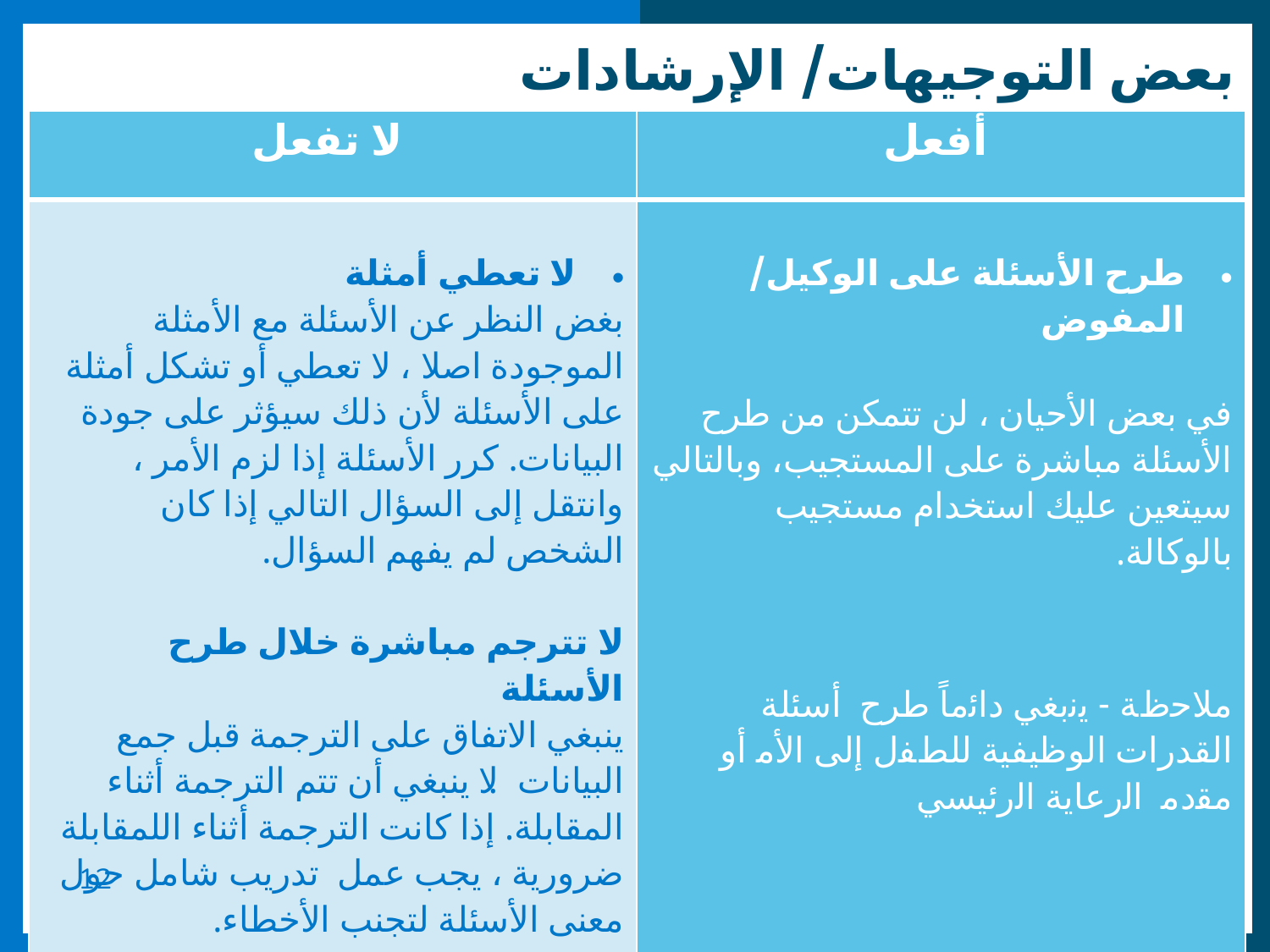

# بعض التوجيهات/ الإرشادات
| لا تفعل | أفعل |
| --- | --- |
| لا تعطي أمثلة بغض النظر عن الأسئلة مع الأمثلة الموجودة اصلا ، لا تعطي أو تشكل أمثلة على الأسئلة لأن ذلك سيؤثر على جودة البيانات. كرر الأسئلة إذا لزم الأمر ، وانتقل إلى السؤال التالي إذا كان الشخص لم يفهم السؤال. لا تترجم مباشرة خلال طرح الأسئلة ينبغي الاتفاق على الترجمة قبل جمع البيانات. لا ينبغي أن تتم الترجمة أثناء المقابلة. إذا كانت الترجمة أثناء اللمقابلة ضرورية ، يجب عمل تدريب شامل حول معنى الأسئلة لتجنب الأخطاء. | طرح الأسئلة على الوكيل/ المفوض في بعض الأحيان ، لن تتمكن من طرح الأسئلة مباشرة على المستجيب، وبالتالي سيتعين عليك استخدام مستجيب بالوكالة. ﻣﻼﺣظﺔ - ﯾﻧﺑﻐﻲ داﺋﻣﺎً طرح أسئلة القدرات الوظيفية للطﻔل إﻟﯽ اﻷﻣ أو ﻣﻘدﻣ اﻟرﻋﺎﯾﺔ اﻟرئيسي |
12